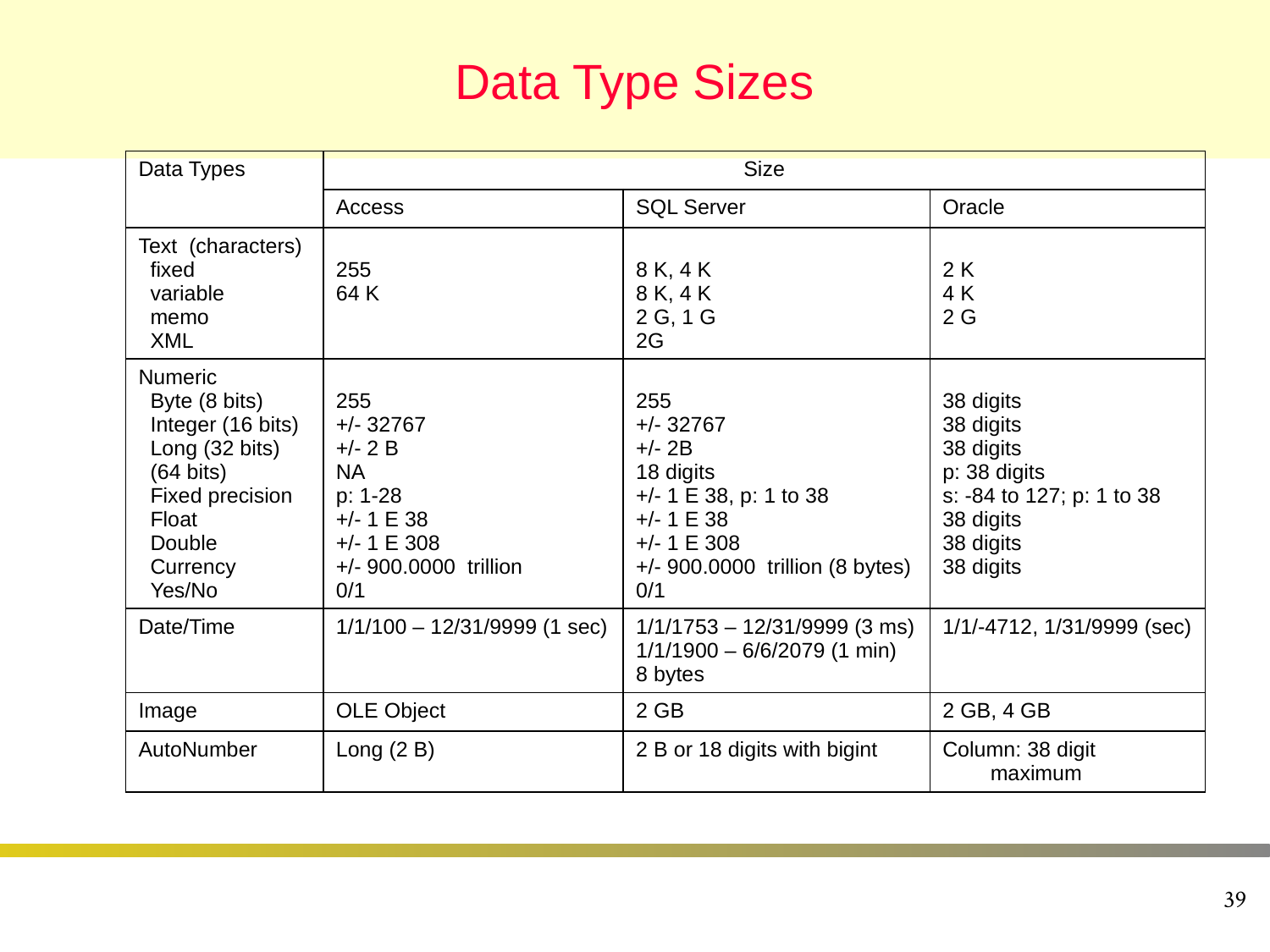

# Data Type Sizes
| Data Types | Size |  |  |
| --- | --- | --- | --- |
|  | Access | SQL Server | Oracle |
| Text (characters) fixed variable memo XML | 255 64 K | 8 K, 4 K 8 K, 4 K 2 G, 1 G 2G | 2 K 4 K 2 G |
| Numeric Byte (8 bits) Integer (16 bits) Long (32 bits) (64 bits) Fixed precision Float Double Currency Yes/No | 255 +/- 32767 +/- 2 B NA p: 1-28 +/- 1 E 38 +/- 1 E 308 +/- 900.0000 trillion 0/1 | 255 +/- 32767 +/- 2B 18 digits +/- 1 E 38, p: 1 to 38 +/- 1 E 38 +/- 1 E 308 +/- 900.0000 trillion (8 bytes) 0/1 | 38 digits 38 digits 38 digits p: 38 digits s: -84 to 127; p: 1 to 38 38 digits 38 digits 38 digits |
| Date/Time | 1/1/100 – 12/31/9999 (1 sec) | 1/1/1753 – 12/31/9999 (3 ms) 1/1/1900 – 6/6/2079 (1 min) 8 bytes | 1/1/-4712, 1/31/9999 (sec) |
| Image | OLE Object | 2 GB | 2 GB, 4 GB |
| AutoNumber | Long (2 B) | 2 B or 18 digits with bigint | Column: 38 digit maximum |
39